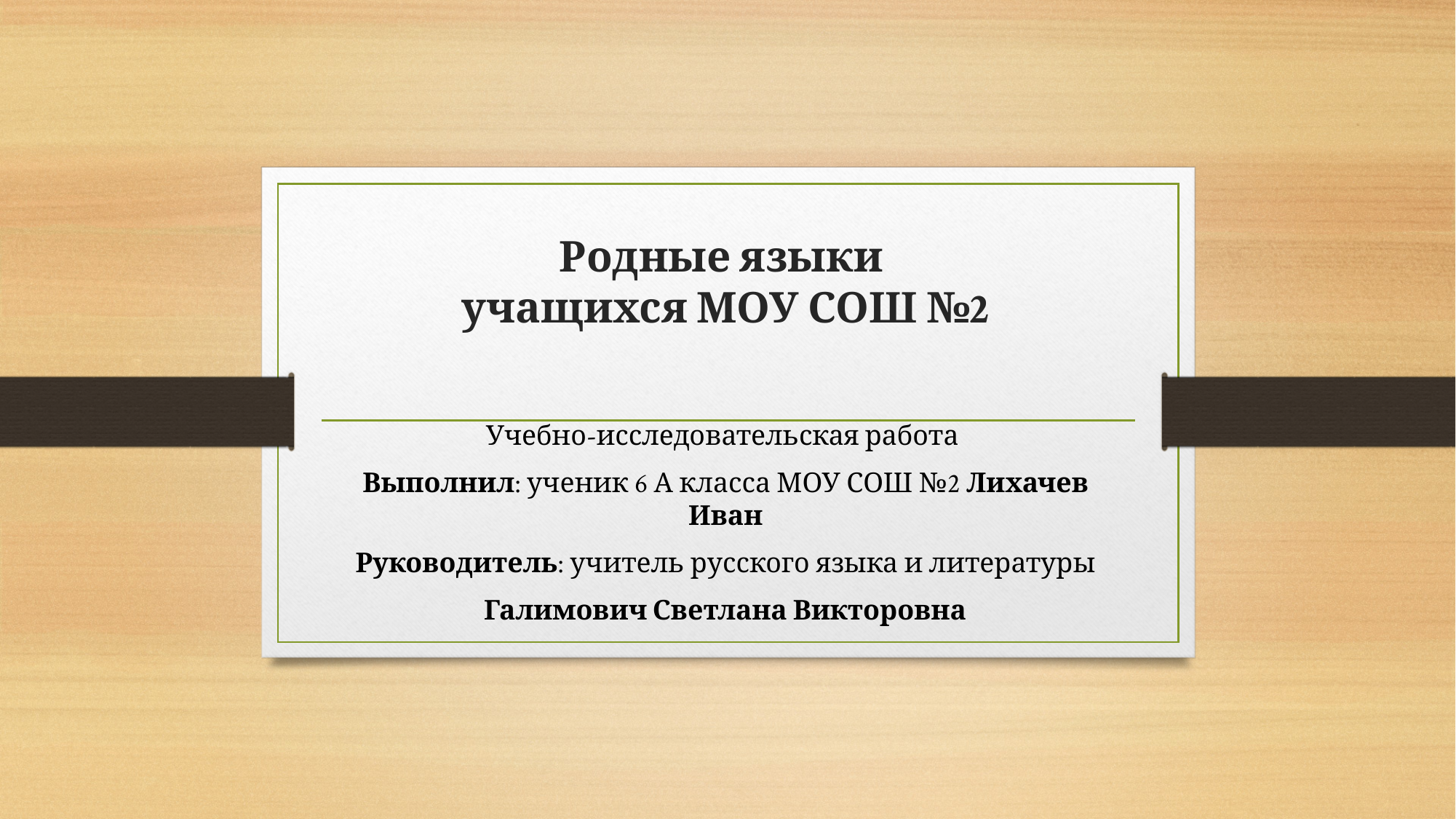

# Родные языки учащихся МОУ СОШ №2
Учебно-исследовательская работа
Выполнил: ученик 6 А класса МОУ СОШ №2 Лихачев Иван
Руководитель: учитель русского языка и литературы
 Галимович Светлана Викторовна